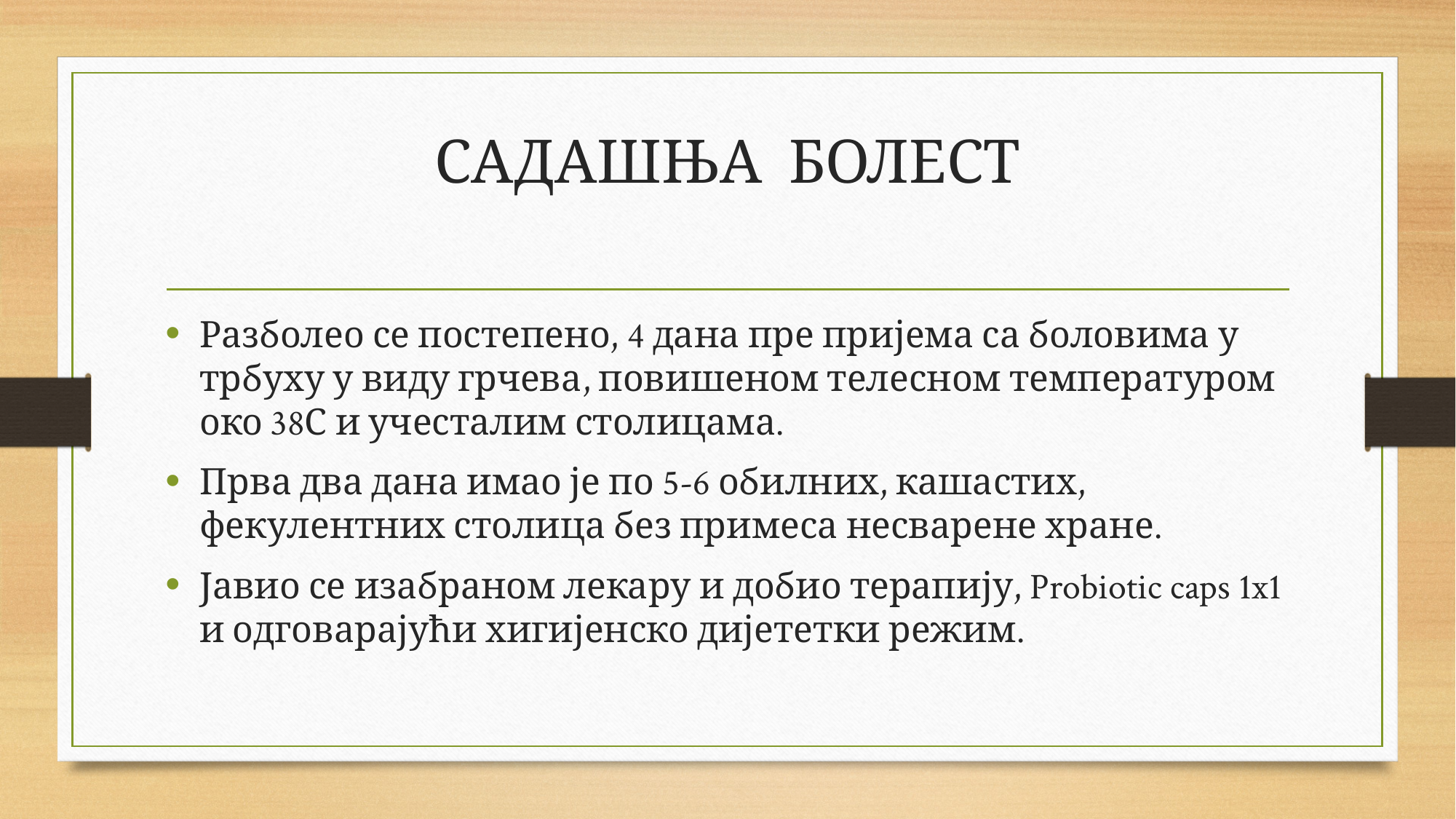

# САДАШЊА  БОЛЕСТ
Разболео се постепено, 4 дана пре пријема са боловима у трбуху у виду грчева, повишеном телесном температуром око 38С и учесталим столицама.
Прва два дана имао је по 5-6 обилних, кашастих, фекулентних столица без примеса несварене хране.
Јавио се изабраном лекару и добио терапију, Probiotic caps 1x1 и одговарајући хигијенско дијететки режим.